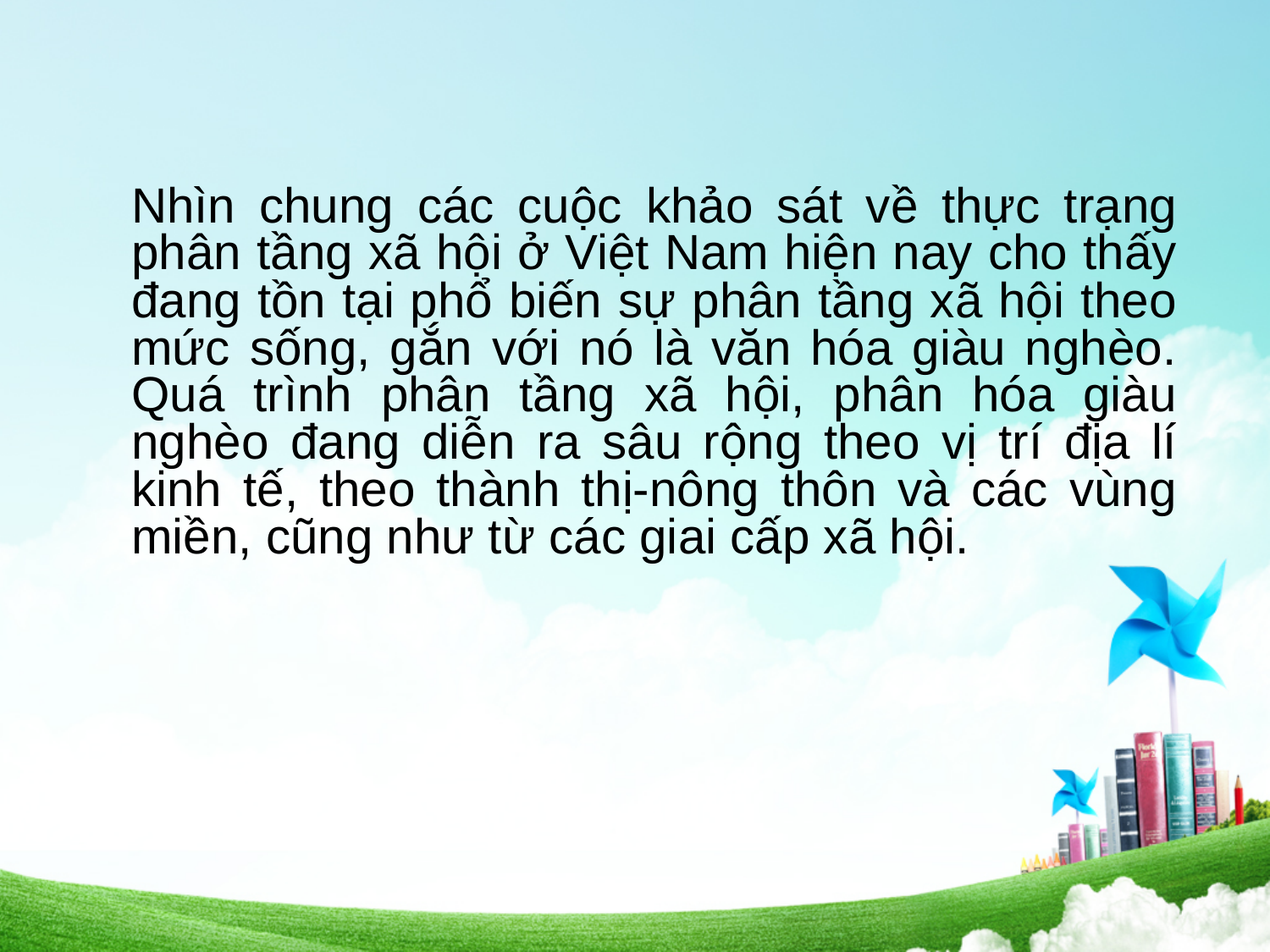

Nhìn chung các cuộc khảo sát về thực trạng phân tầng xã hội ở Việt Nam hiện nay cho thấy đang tồn tại phổ biến sự phân tầng xã hội theo mức sống, gắn với nó là văn hóa giàu nghèo. Quá trình phân tầng xã hội, phân hóa giàu nghèo đang diễn ra sâu rộng theo vị trí địa lí kinh tế, theo thành thị-nông thôn và các vùng miền, cũng như từ các giai cấp xã hội.